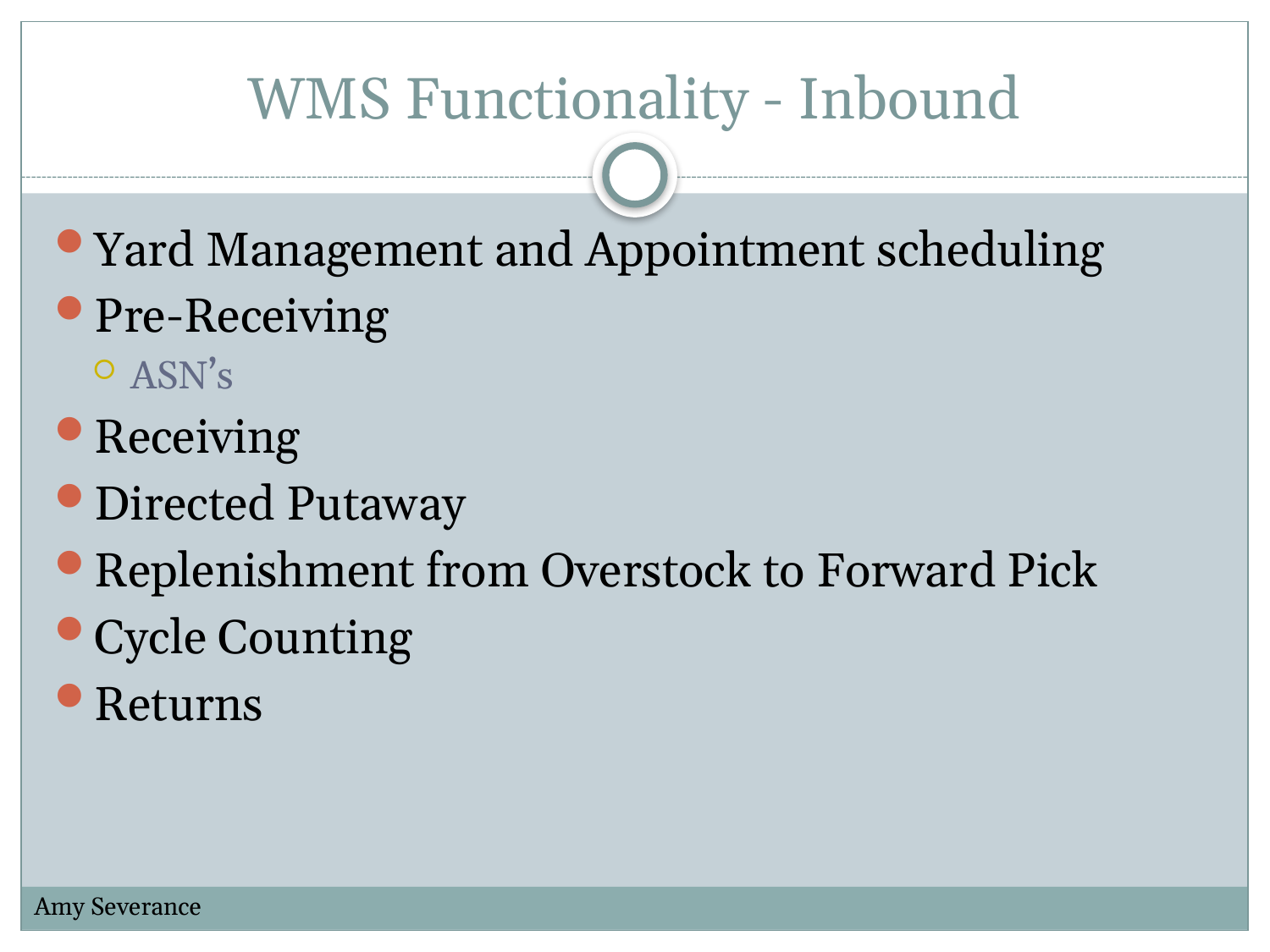

# WMS Functionality - Inbound
Yard Management and Appointment scheduling
Pre-Receiving
ASN’s
Receiving
Directed Putaway
Replenishment from Overstock to Forward Pick
Cycle Counting
Returns
Amy Severance